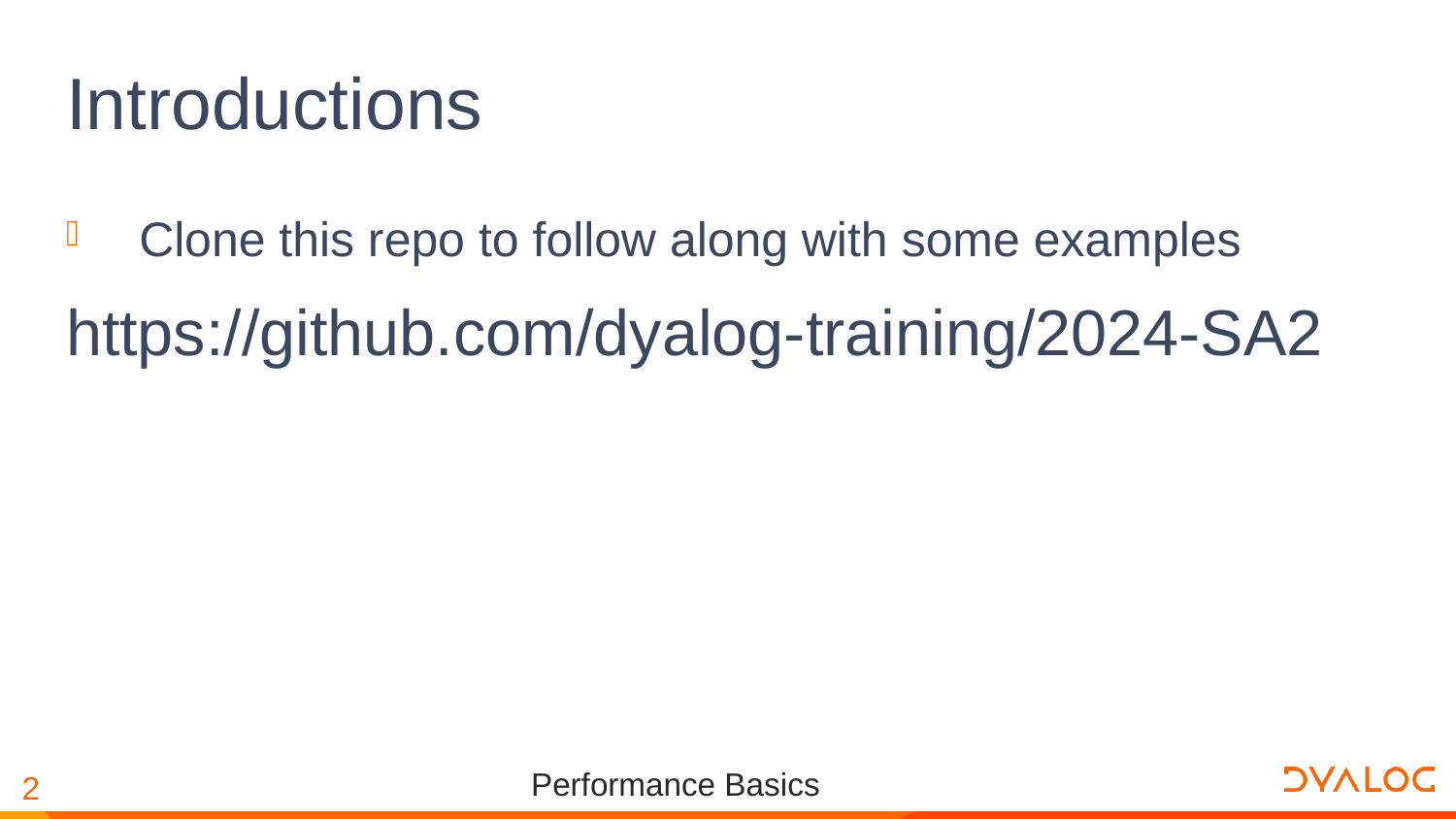

# Introductions
Clone this repo to follow along with some examples
https://github.com/dyalog-training/2024-SA2